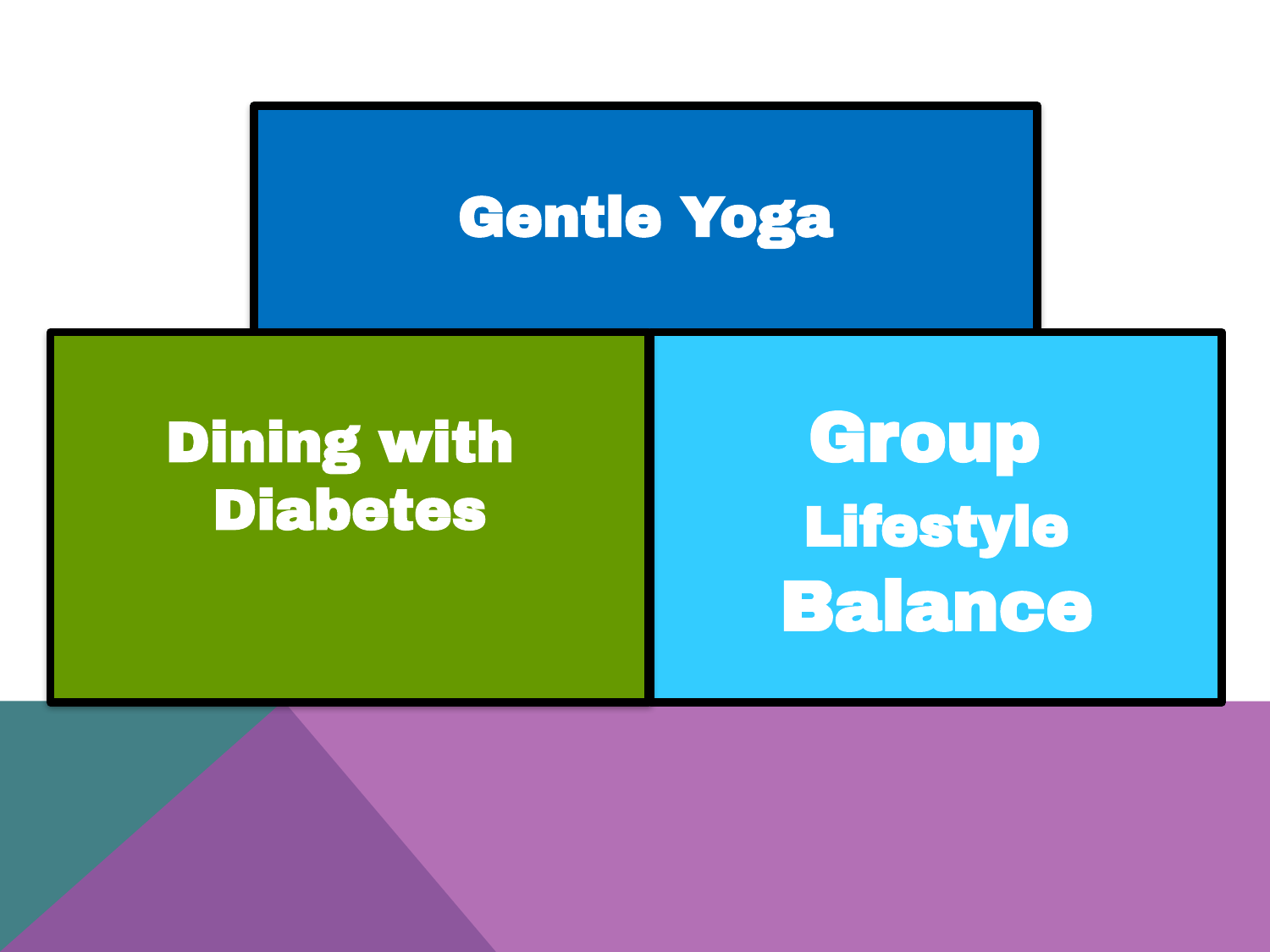

Gentle Yoga

Dining with
Diabetes
Group
Lifestyle Balance